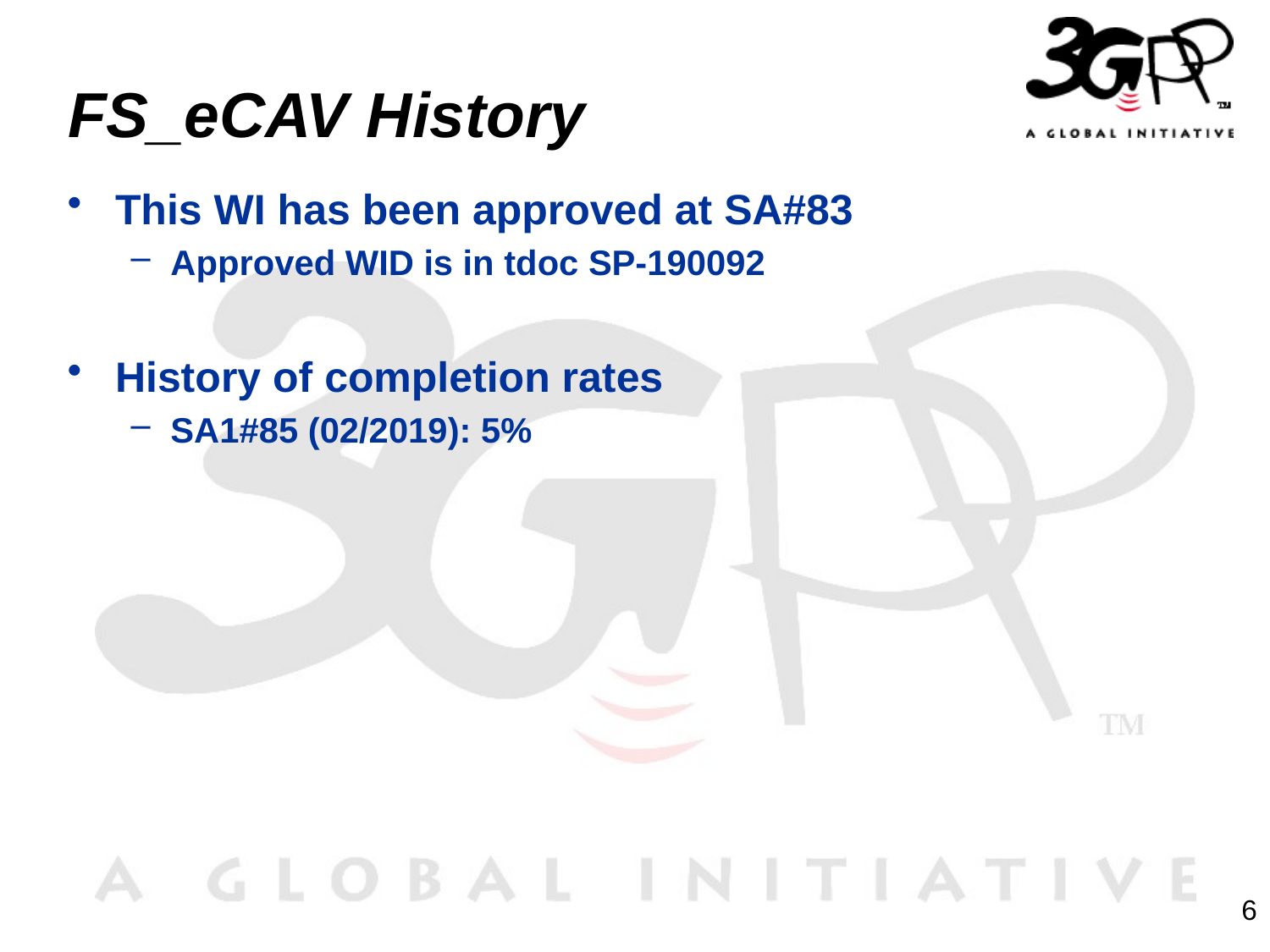

# FS_eCAV History
This WI has been approved at SA#83
Approved WID is in tdoc SP-190092

History of completion rates
SA1#85 (02/2019): 5%
6